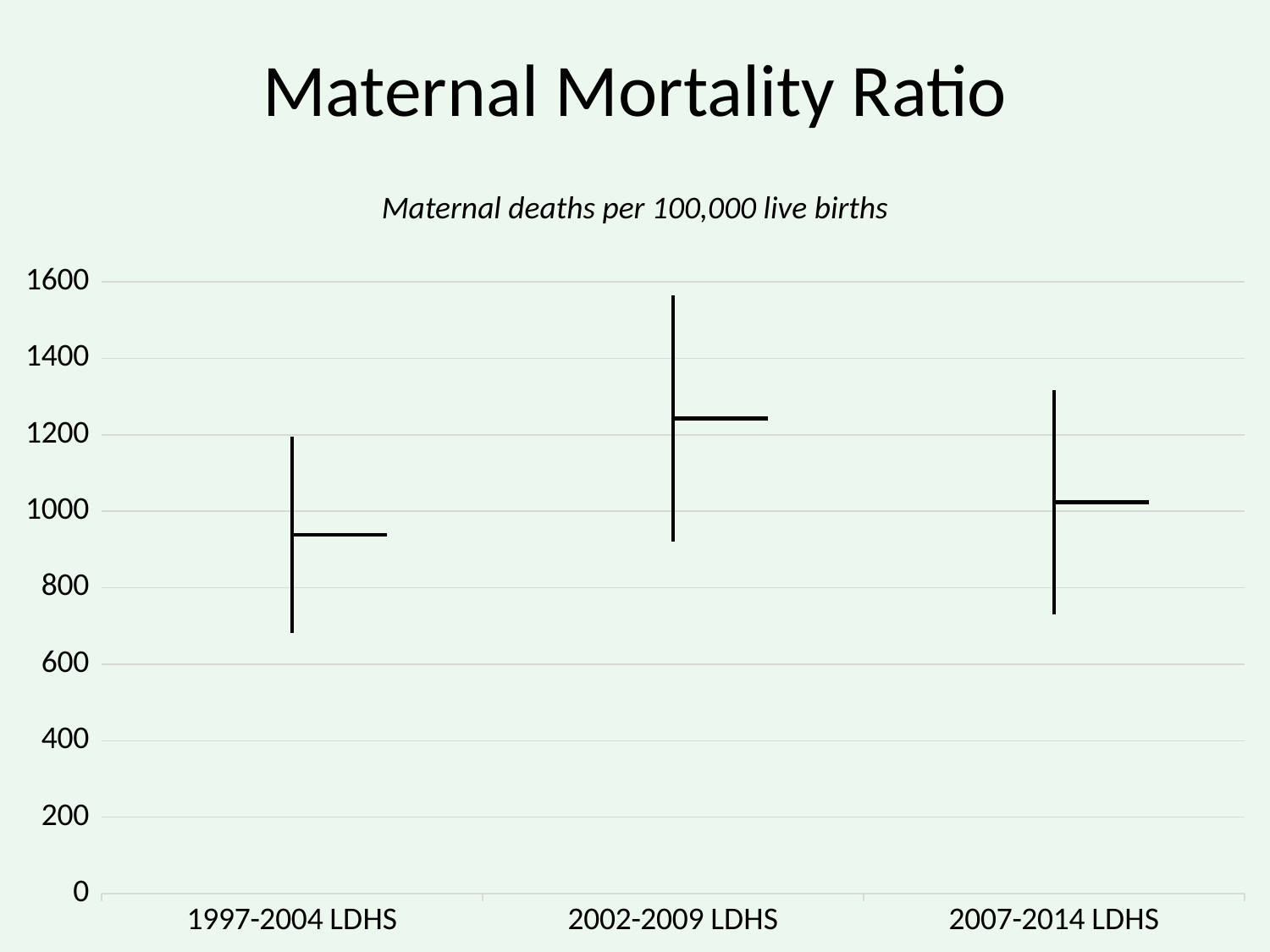

# Maternal Mortality Ratio
Maternal deaths per 100,000 live births

[unsupported chart]